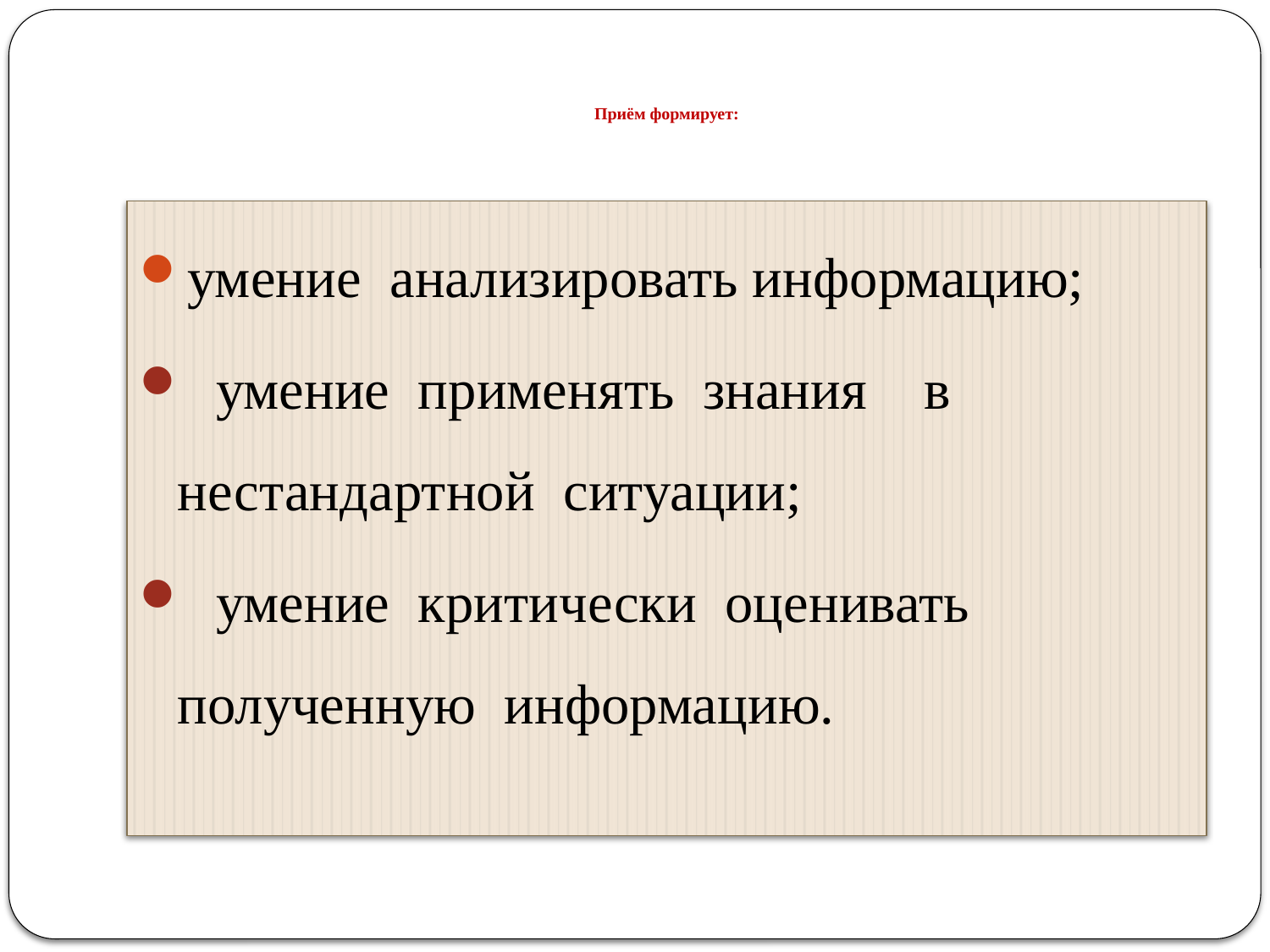

# Приём формирует:
умение  анализировать информацию;
  умение  применять  знания    в     нестандартной  ситуации;
  умение  критически  оценивать  полученную  информацию.